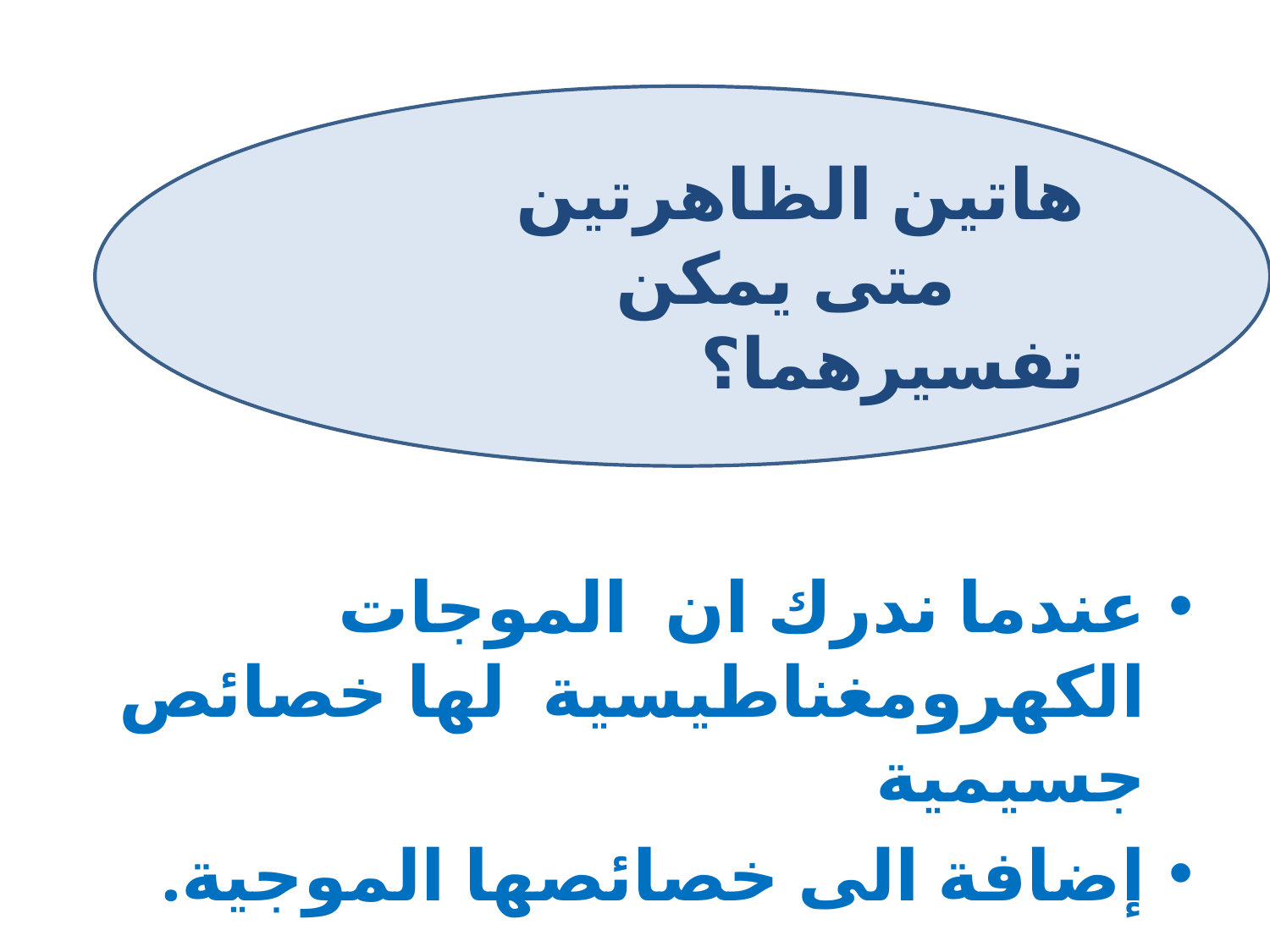

هاتين الظاهرتين
       متى يمكن تفسيرهما؟
عندما ندرك ان  الموجات  الكهرومغناطيسية  لها خصائص جسيمية
إضافة الى خصائصها الموجية.